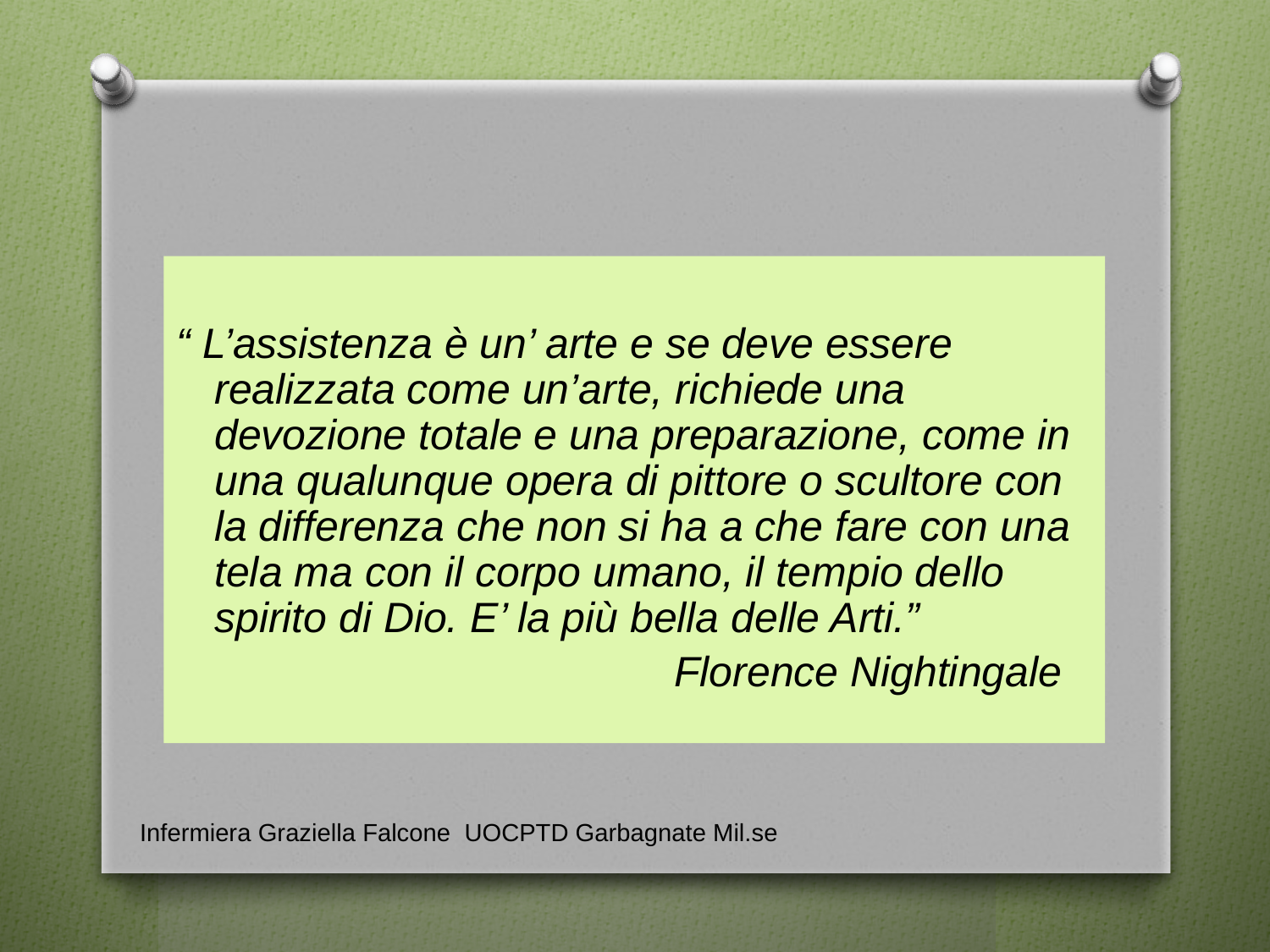

“ L’assistenza è un’ arte e se deve essere realizzata come un’arte, richiede una devozione totale e una preparazione, come in una qualunque opera di pittore o scultore con la differenza che non si ha a che fare con una tela ma con il corpo umano, il tempio dello spirito di Dio. E’ la più bella delle Arti.”
                                          Florence Nightingale
Infermiera Graziella Falcone  UOCPTD Garbagnate Mil.se